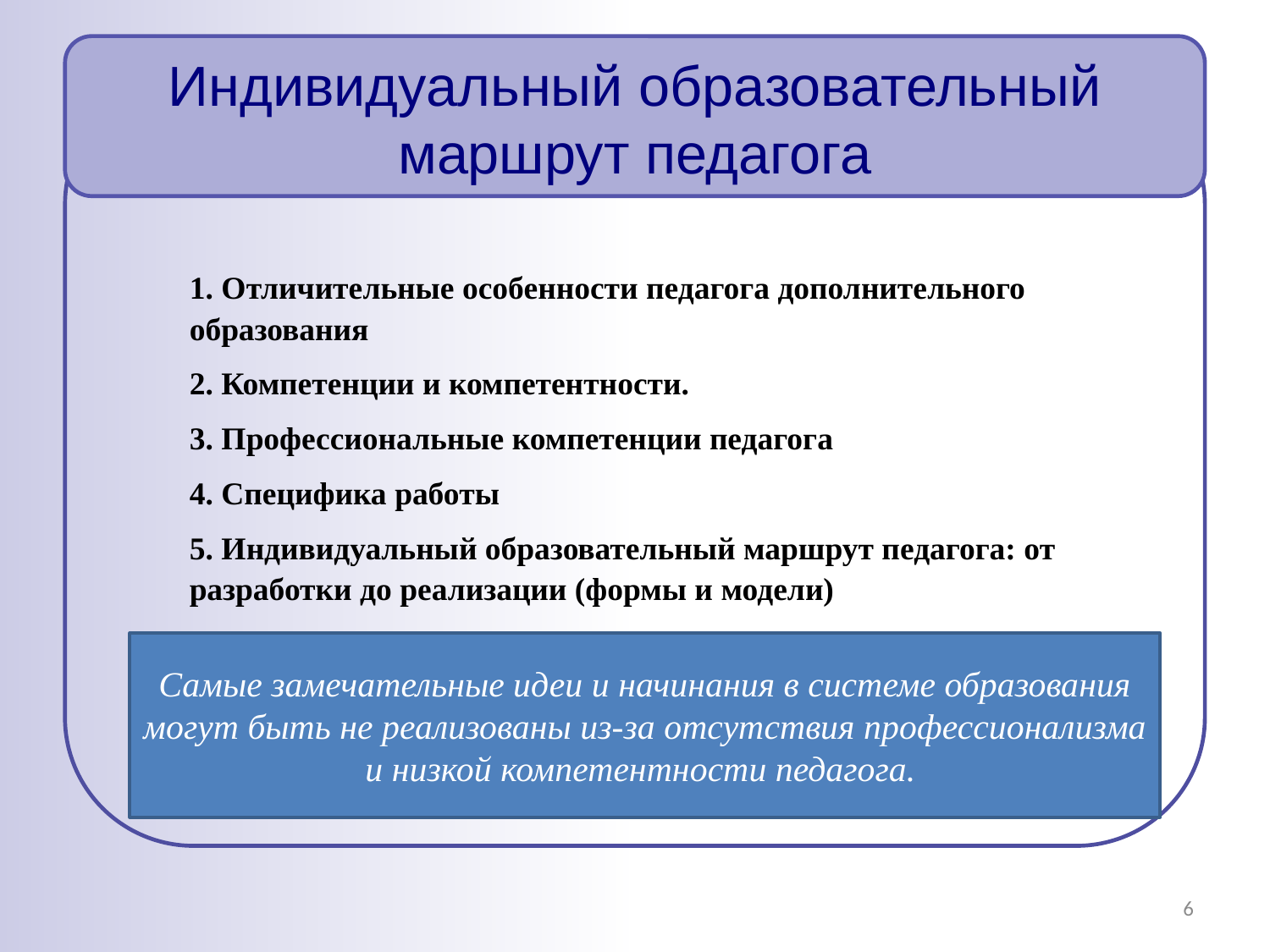

# Индивидуальный образовательный маршрут педагога
1. Отличительные особенности педагога дополнительного образования
2. Компетенции и компетентности.
3. Профессиональные компетенции педагога
4. Специфика работы
5. Индивидуальный образовательный маршрут педагога: от разработки до реализации (формы и модели)
Самые замечательные идеи и начинания в системе образования могут быть не реализованы из-за отсутствия профессионализма и низкой компетентности педагога.
6